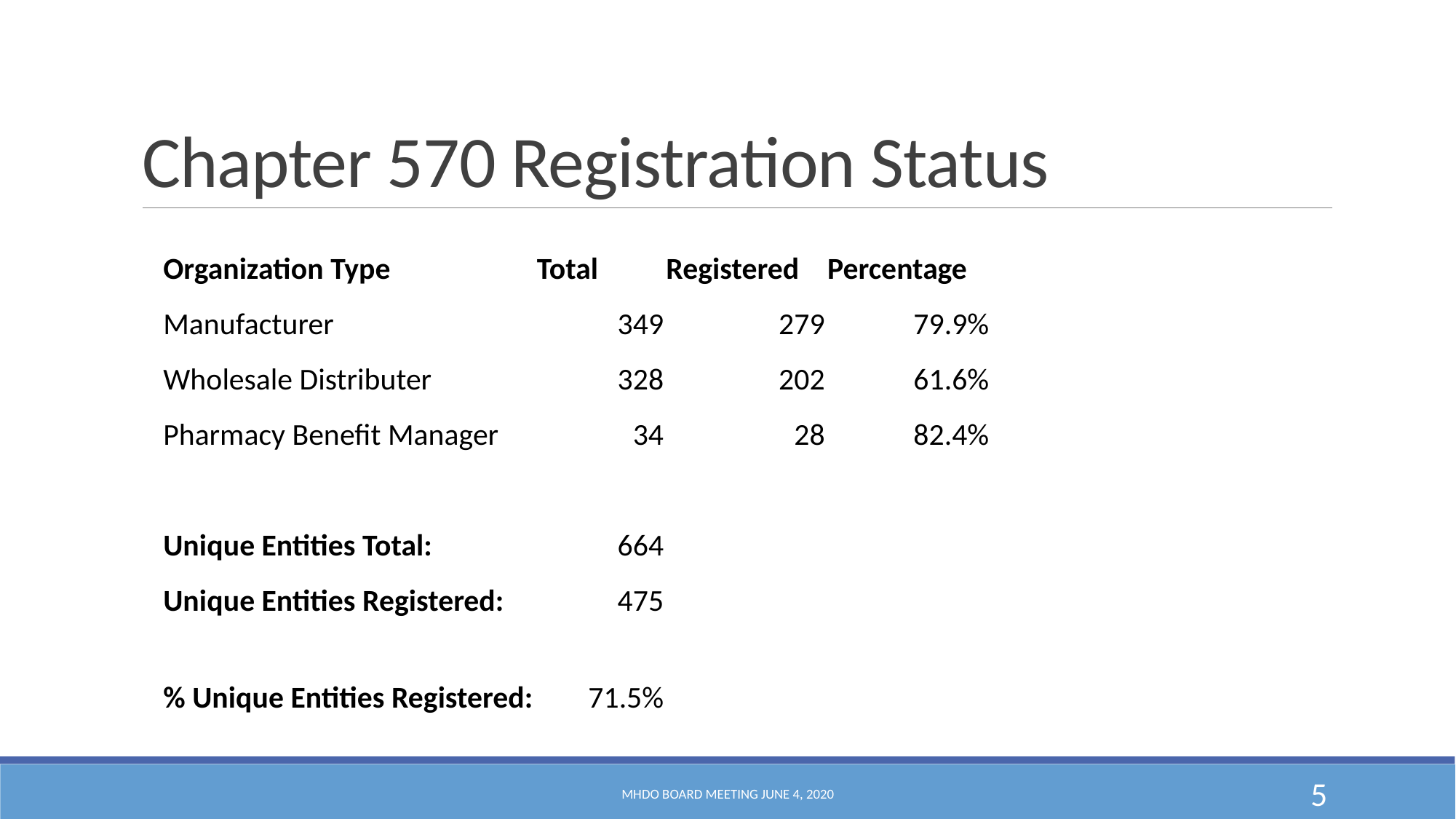

# Chapter 570 Registration Status
| Organization Type | Total | Registered | Percentage |
| --- | --- | --- | --- |
| Manufacturer | 349 | 279 | 79.9% |
| Wholesale Distributer | 328 | 202 | 61.6% |
| Pharmacy Benefit Manager | 34 | 28 | 82.4% |
|  |  |  |  |
| Unique Entities Total: | 664 |  |  |
| Unique Entities Registered: | 475 |  |  |
| % Unique Entities Registered: | 71.5% |  |  |
MHDO Board Meeting June 4, 2020
5